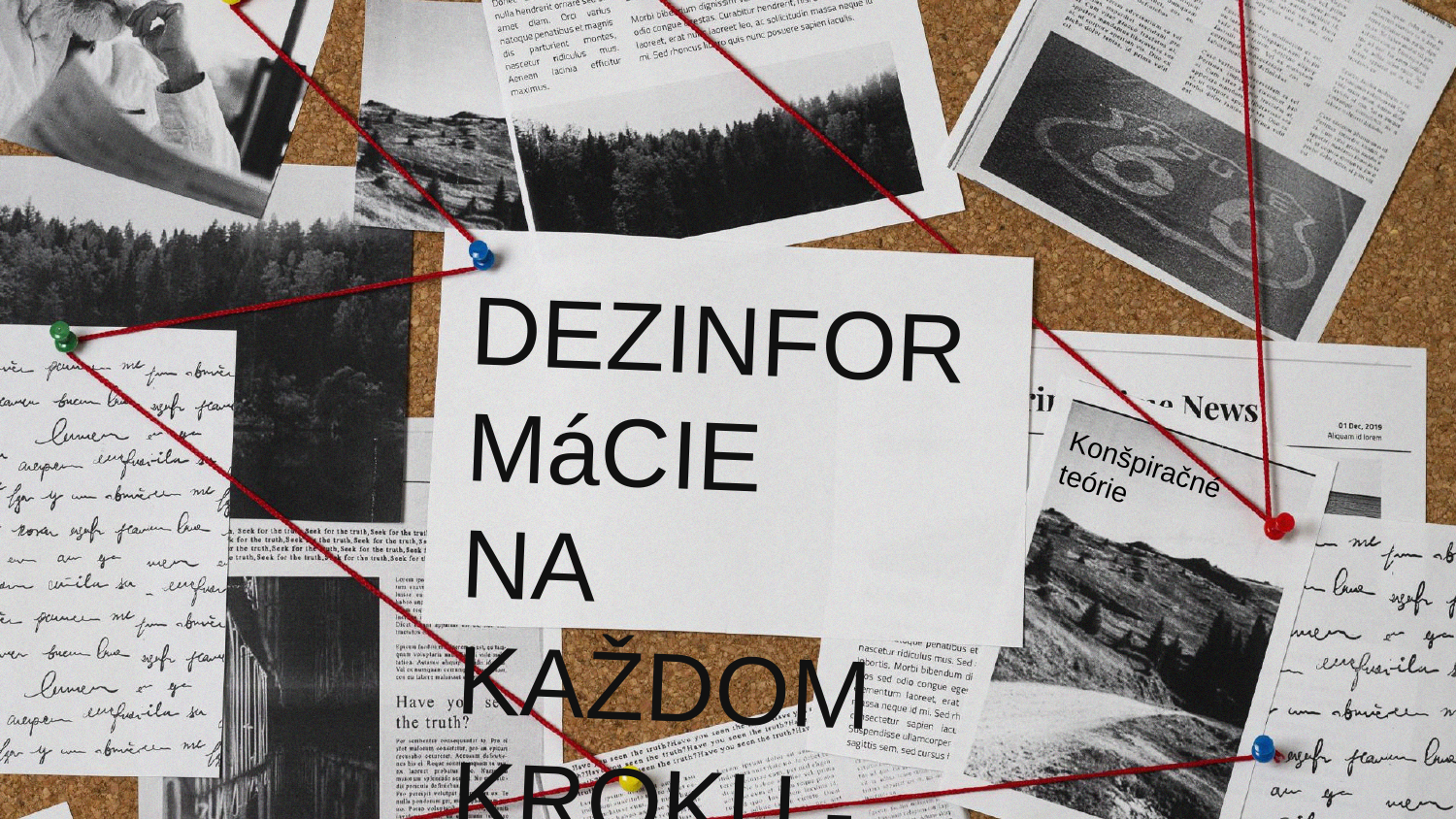

# DEZINFORMáCIE NA KAŽDOM KROKU - ukážky
Konšpiračné teórie